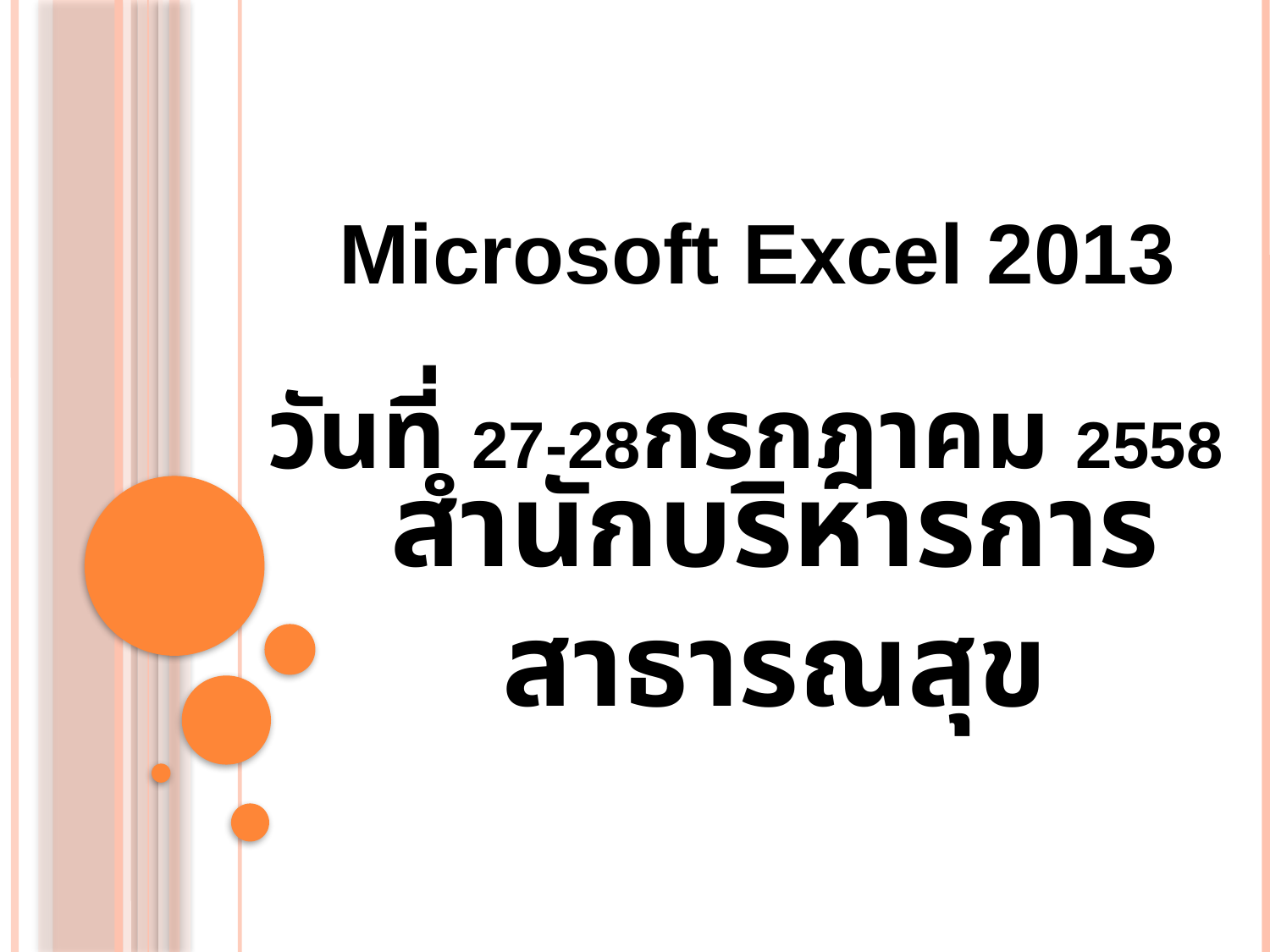

Microsoft Excel 2013
# วันที่ 27-28กรกฎาคม 2558
สำนักบริหารการสาธารณสุข